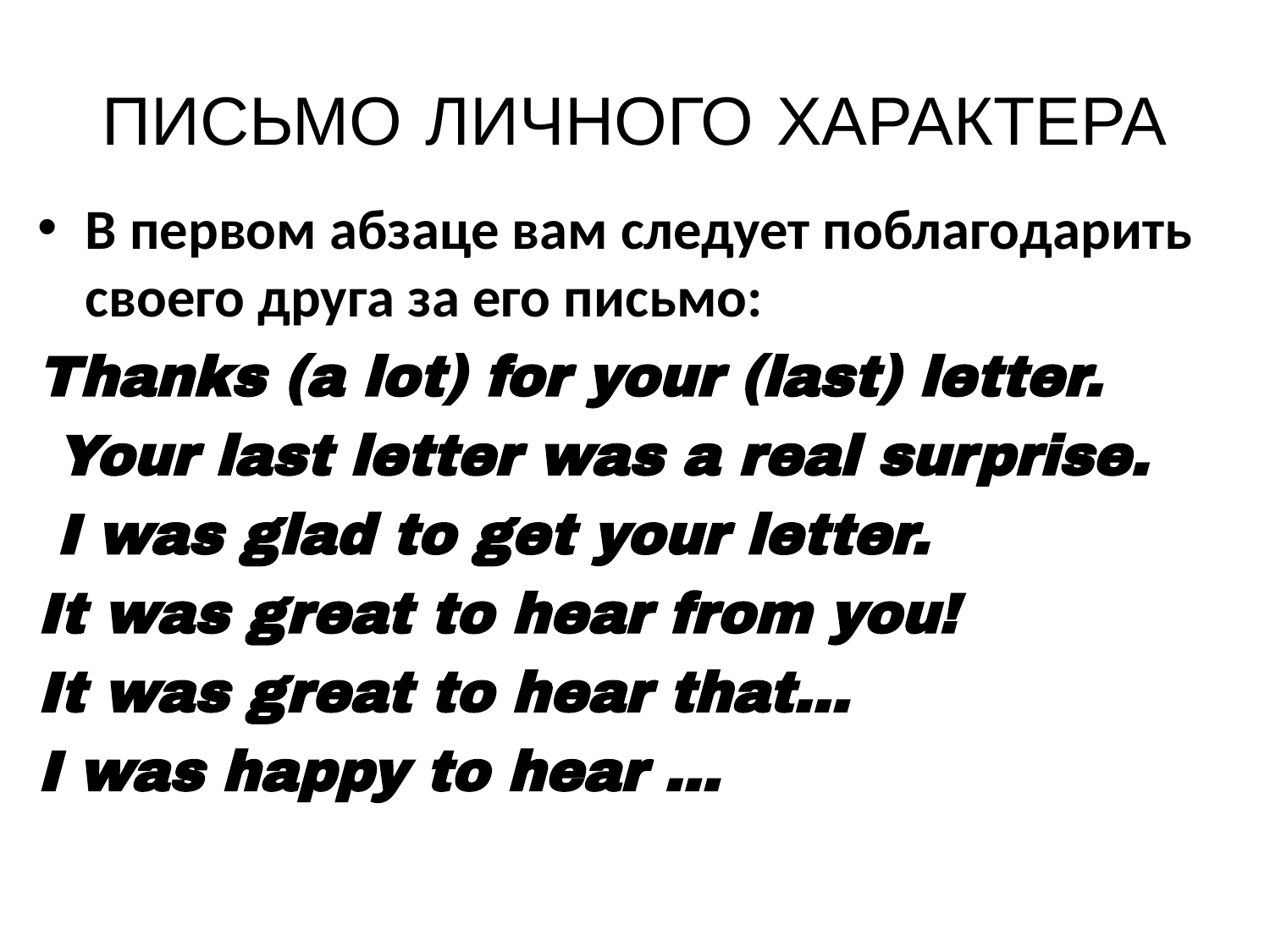

# ПИСЬМО ЛИЧНОГО ХАРАКТЕРА
В первом абзаце вам следует поблагодарить своего друга за его письмо:
Thanks (a lot) for your (last) letter.
 Your last letter was a real surprise.
 I was glad to get your letter.
It was great to hear from you!
It was great to hear that...
I was happy to hear ...